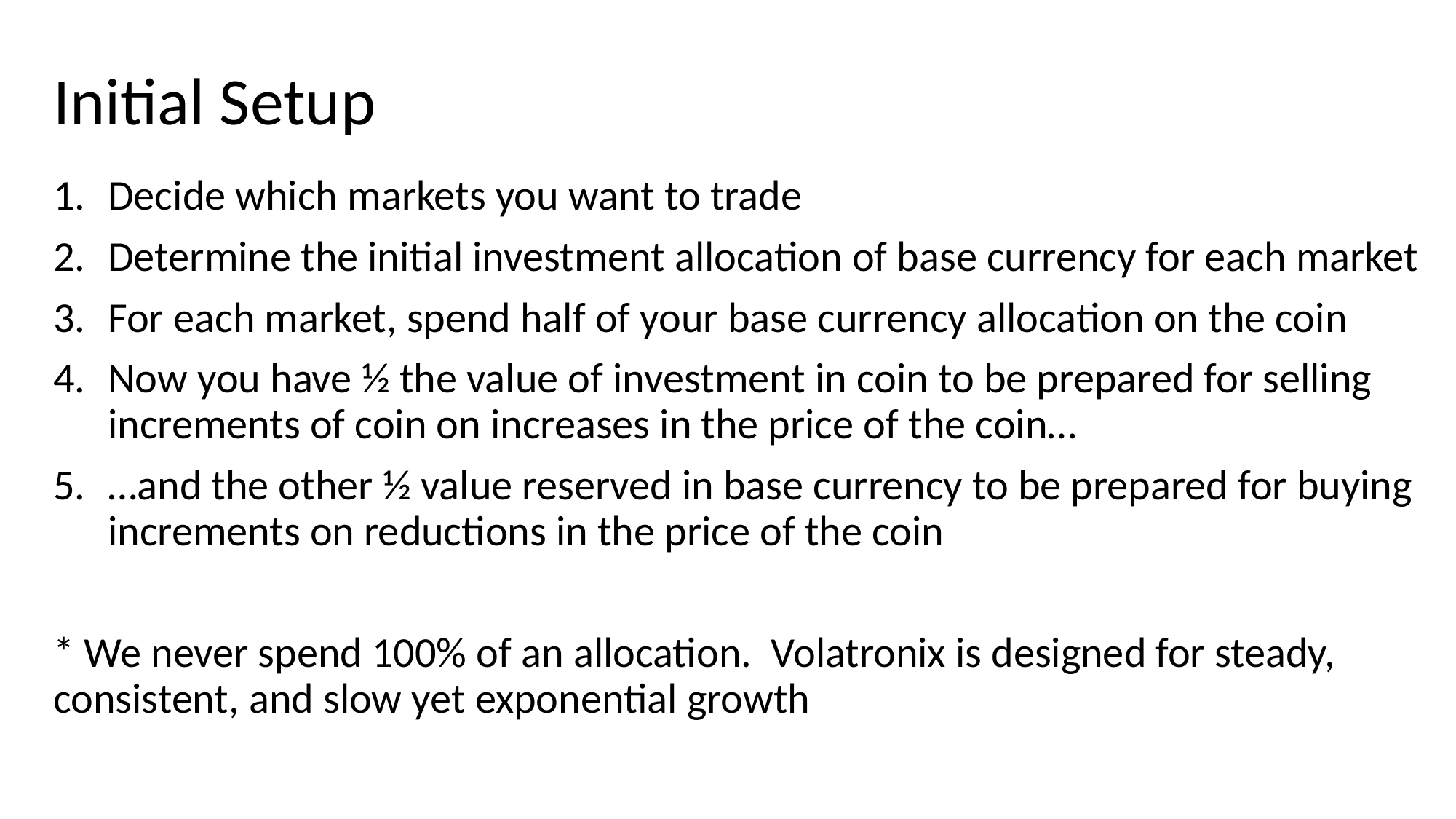

# Initial Setup
Decide which markets you want to trade
Determine the initial investment allocation of base currency for each market
For each market, spend half of your base currency allocation on the coin
Now you have ½ the value of investment in coin to be prepared for selling increments of coin on increases in the price of the coin…
…and the other ½ value reserved in base currency to be prepared for buying increments on reductions in the price of the coin

* We never spend 100% of an allocation.  Volatronix is designed for steady, consistent, and slow yet exponential growth